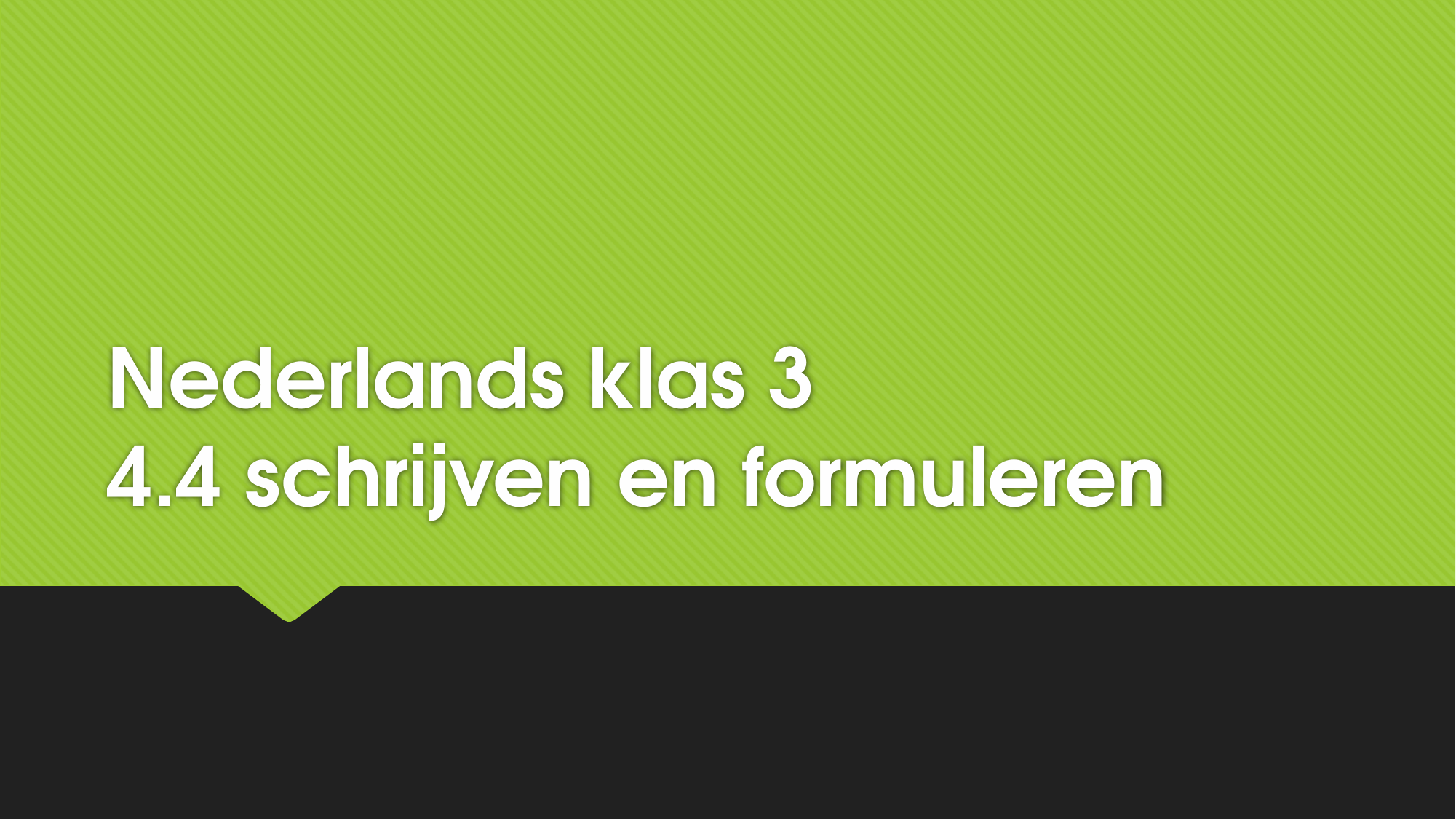

# Nederlands klas 3 4.4 schrijven en formuleren